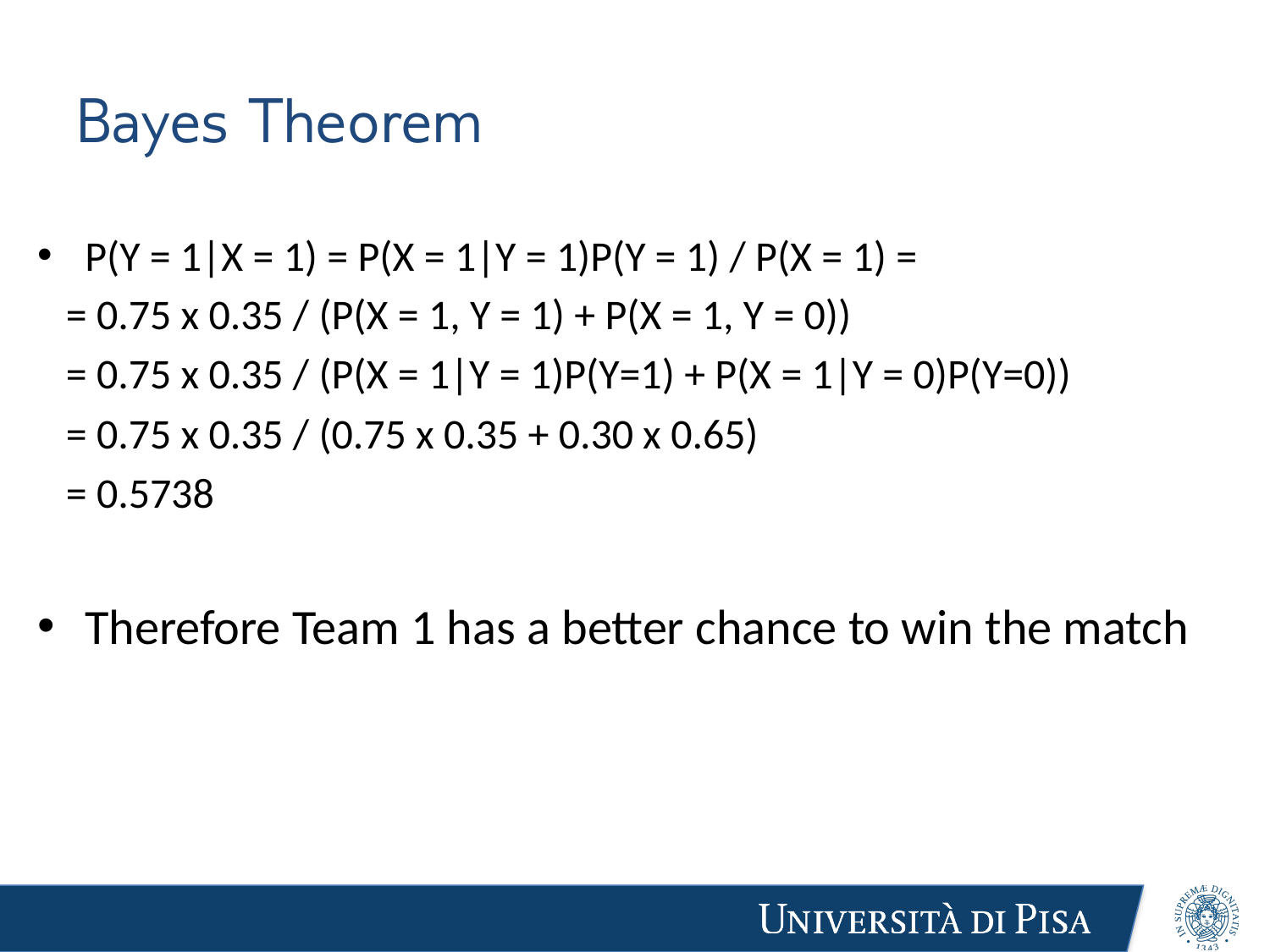

# Bayes Theorem
P(Y = 1|X = 1) = P(X = 1|Y = 1)P(Y = 1) / P(X = 1) =
   = 0.75 x 0.35 / (P(X = 1, Y = 1) + P(X = 1, Y = 0))
   = 0.75 x 0.35 / (P(X = 1|Y = 1)P(Y=1) + P(X = 1|Y = 0)P(Y=0))
   = 0.75 x 0.35 / (0.75 x 0.35 + 0.30 x 0.65)
   = 0.5738

Therefore Team 1 has a better chance to win the match